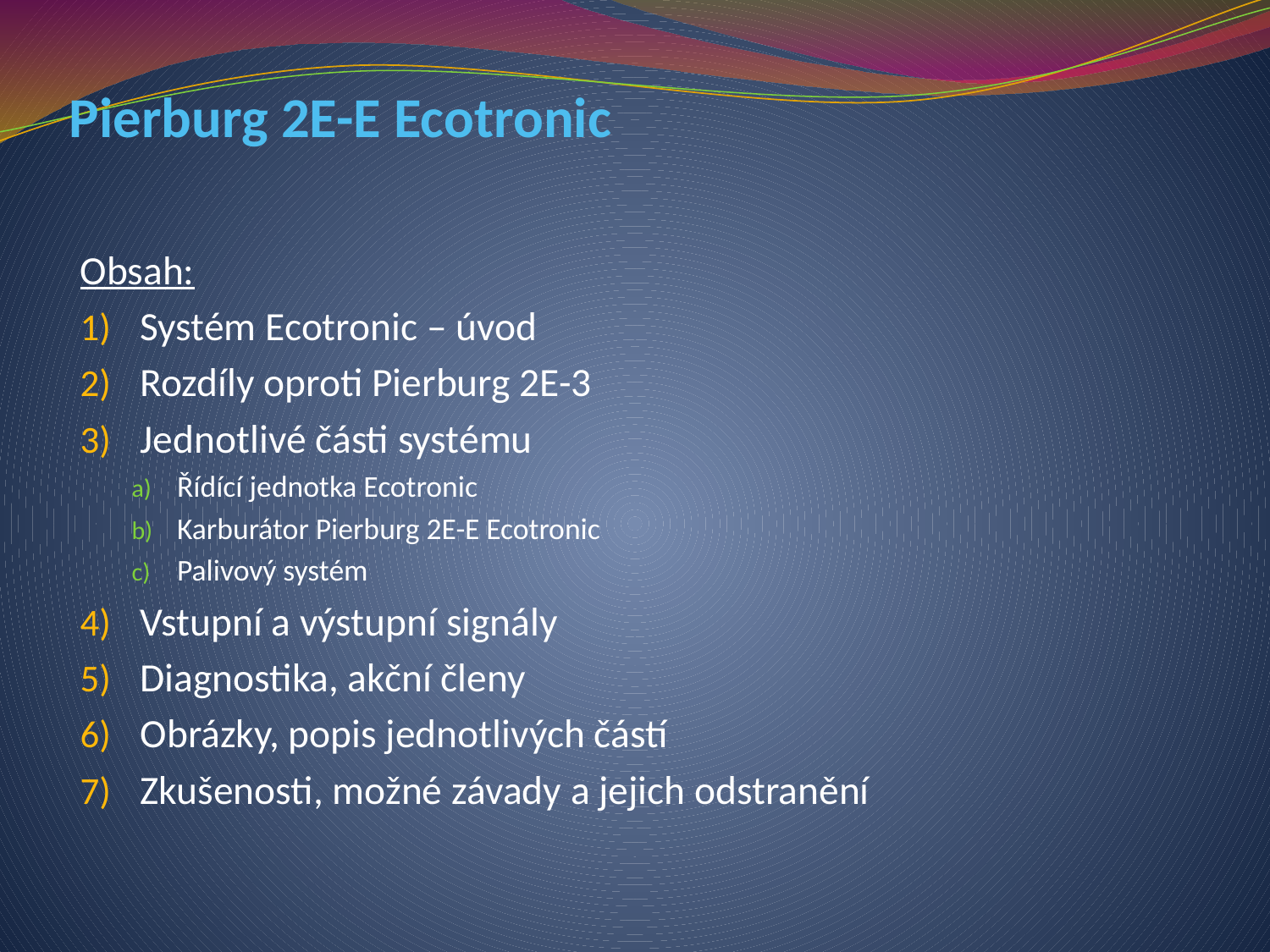

Pierburg 2E-E Ecotronic
Obsah:
Systém Ecotronic – úvod
Rozdíly oproti Pierburg 2E-3
Jednotlivé části systému
Řídící jednotka Ecotronic
Karburátor Pierburg 2E-E Ecotronic
Palivový systém
Vstupní a výstupní signály
Diagnostika, akční členy
Obrázky, popis jednotlivých částí
Zkušenosti, možné závady a jejich odstranění